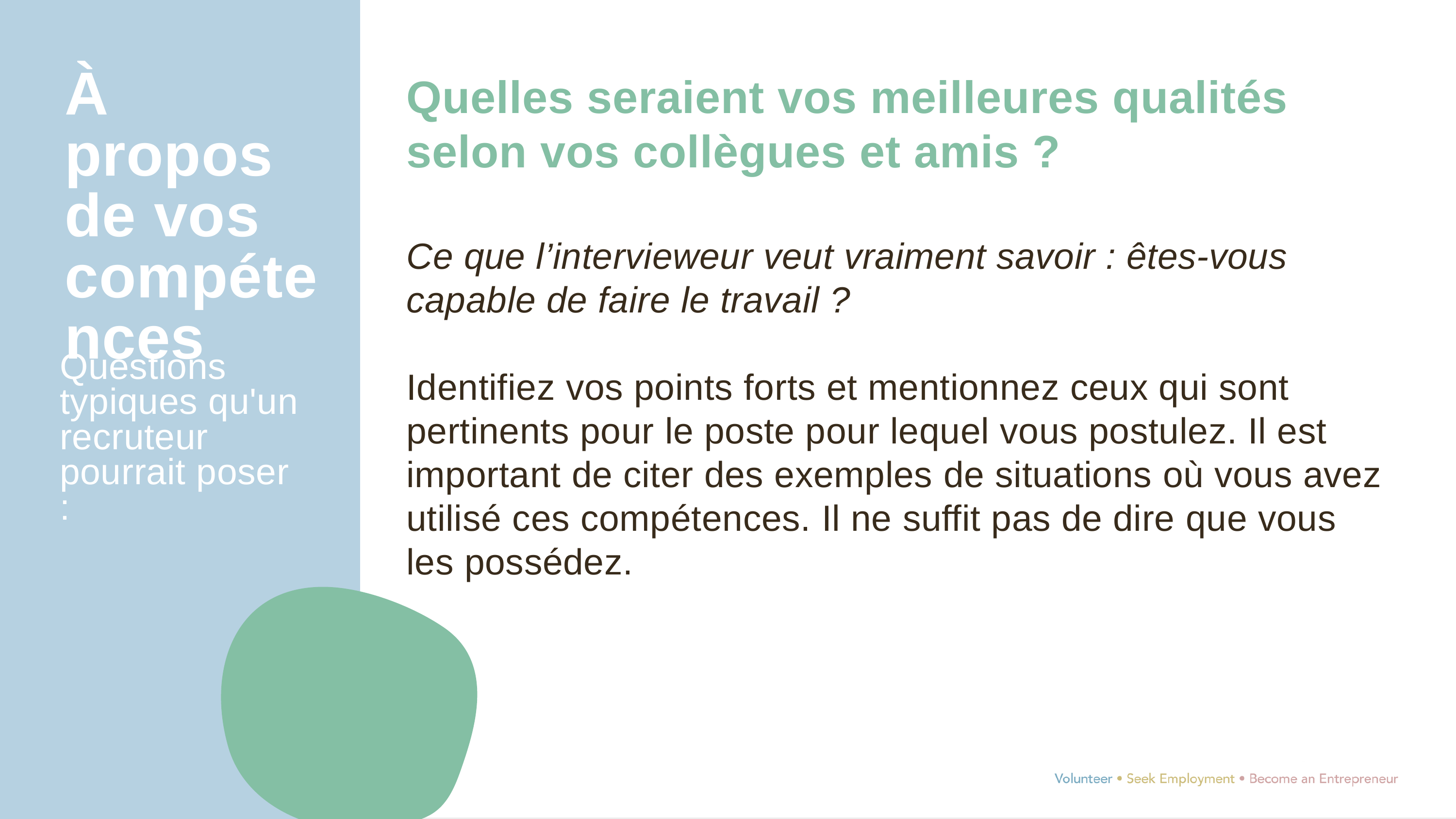

À propos de vos compétences

Quelles seraient vos meilleures qualités selon vos collègues et amis ?
Ce que l’intervieweur veut vraiment savoir : êtes-vous capable de faire le travail ?

Identifiez vos points forts et mentionnez ceux qui sont pertinents pour le poste pour lequel vous postulez. Il est important de citer des exemples de situations où vous avez utilisé ces compétences. Il ne suffit pas de dire que vous les possédez.

Questions typiques qu'un recruteur pourrait poser :